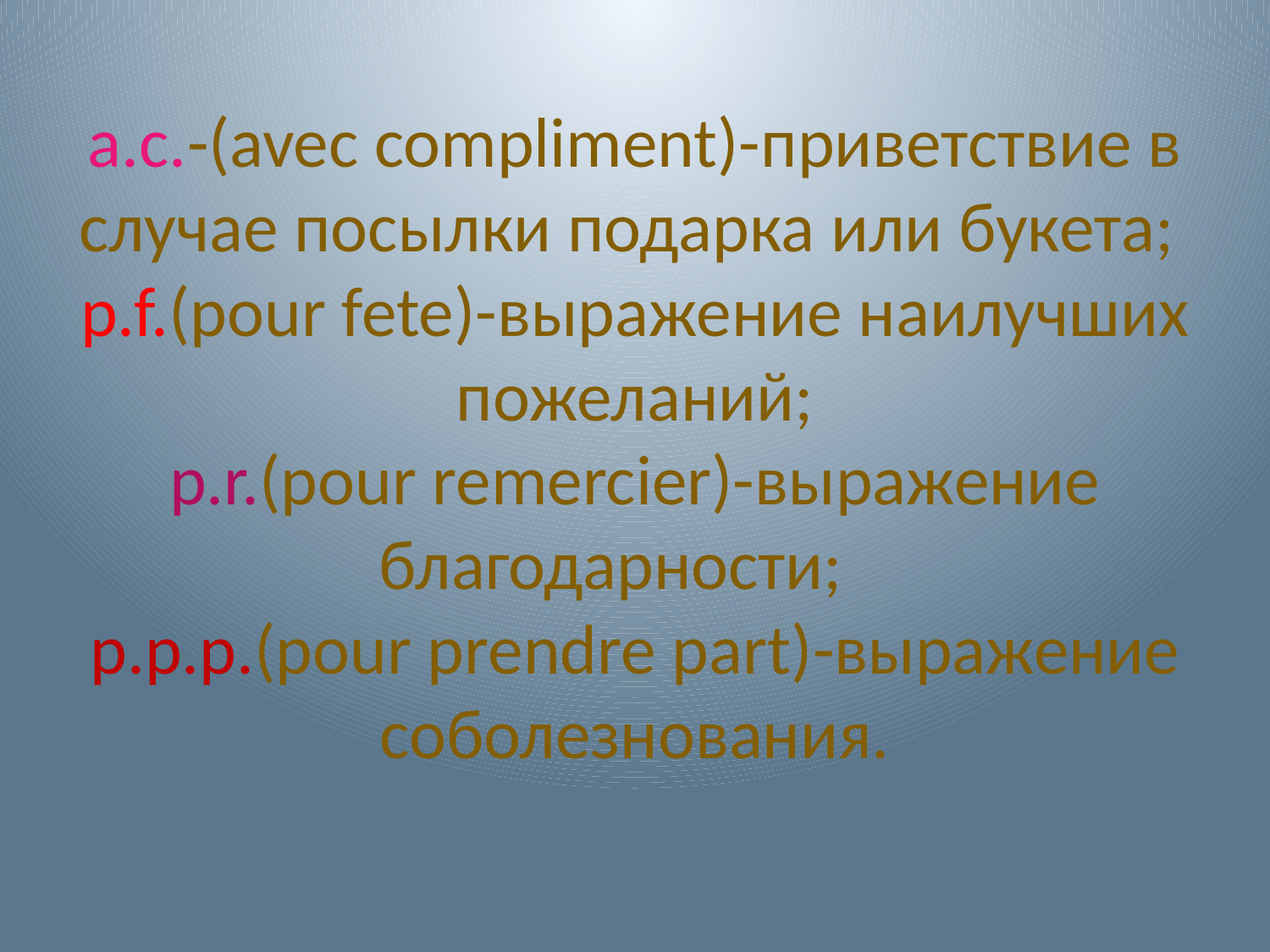

# a.c.-(avec compliment)-приветствие в случае посылки подарка или букета; p.f.(pour fete)-выражение наилучших пожеланий; p.r.(pour remercier)-выражение благодарности; p.p.p.(pour prendre part)-выражение соболезнования.